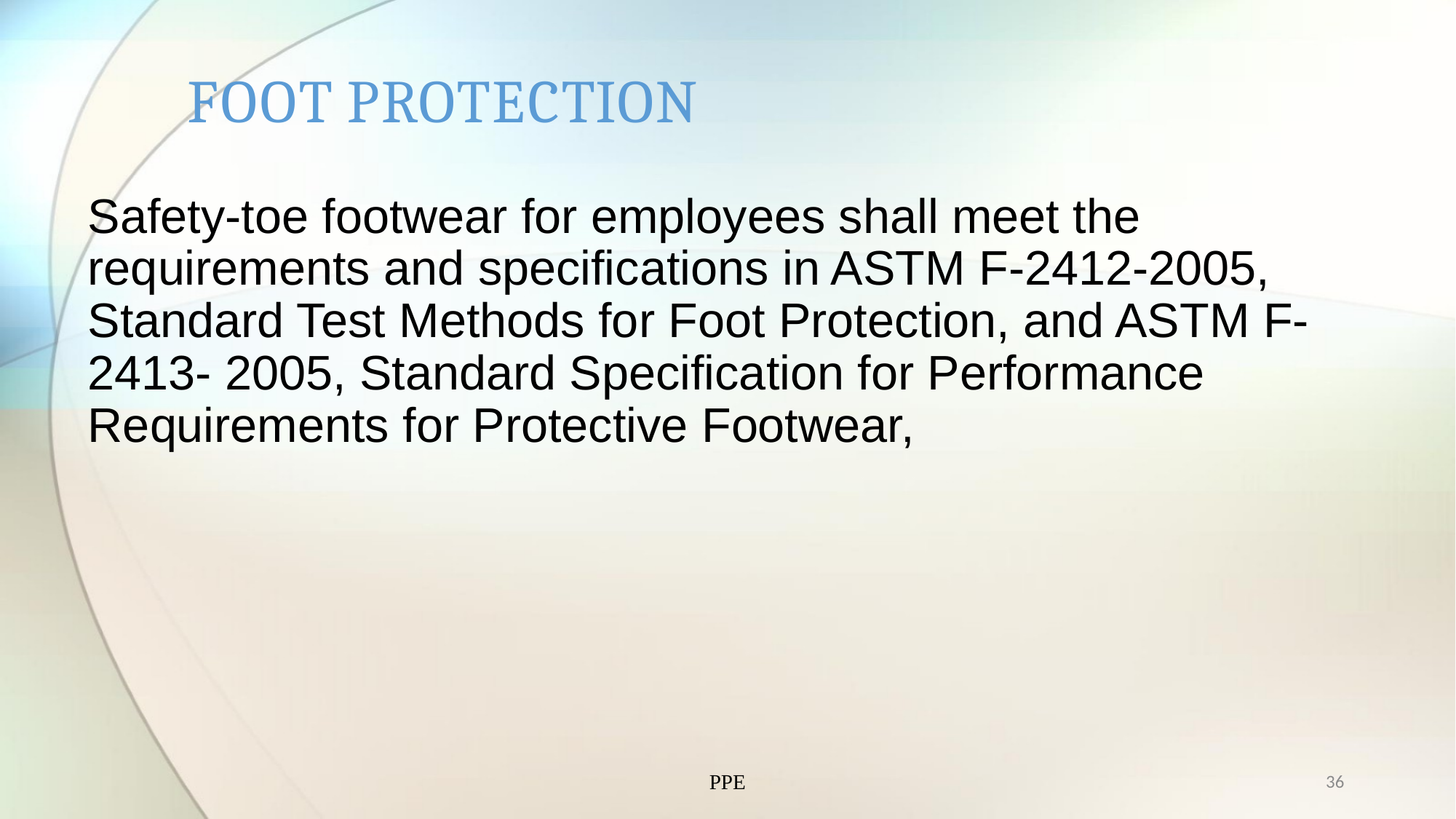

# FOOT PROTECTION
Safety-toe footwear for employees shall meet the requirements and specifications in ASTM F-2412-2005, Standard Test Methods for Foot Protection, and ASTM F-2413- 2005, Standard Specification for Performance Requirements for Protective Footwear,
PPE
36